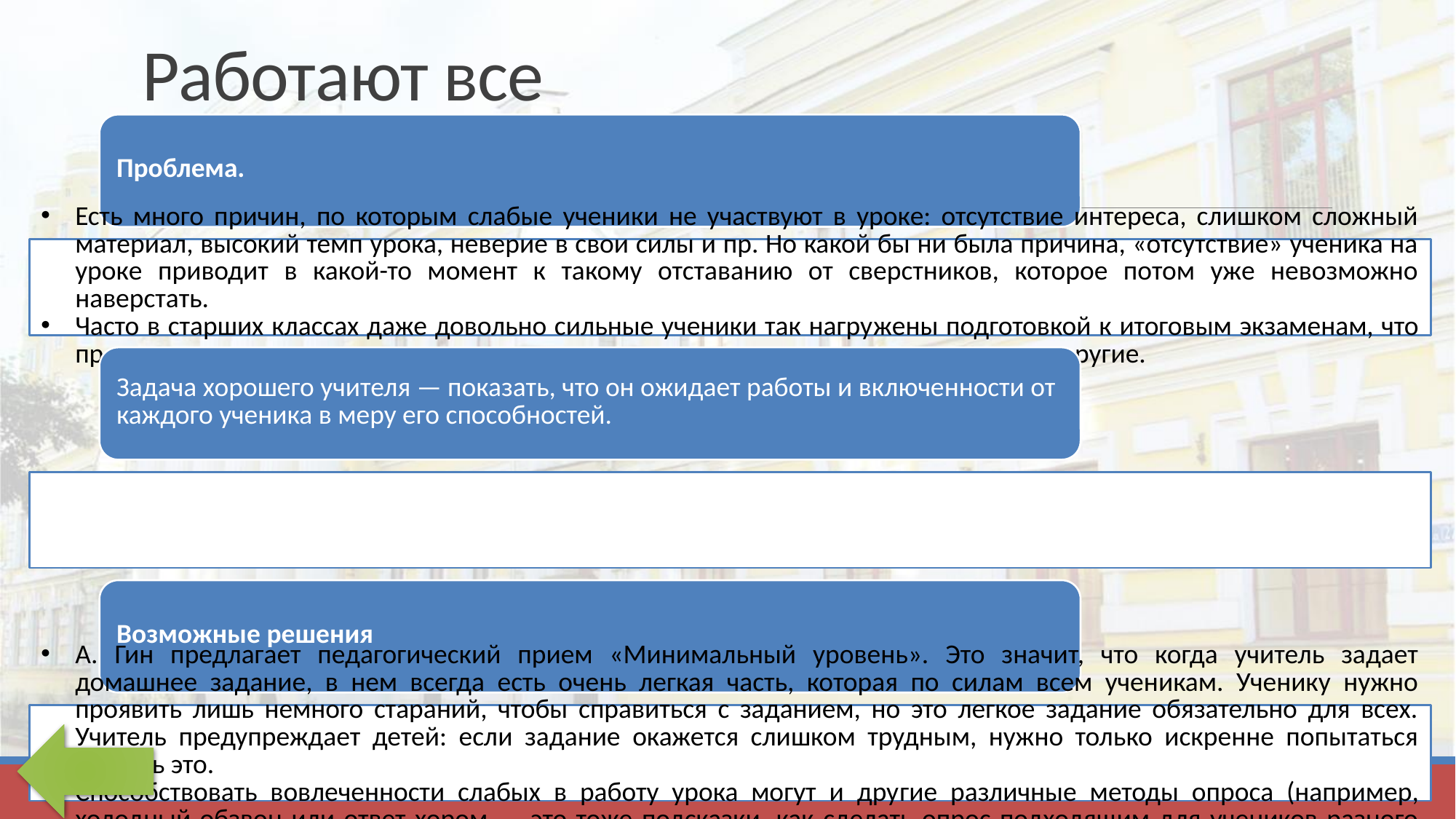

# Работают все
Проблема.
Часто в старших классах даже довольно сильные ученики так нагру­жены подготовкой к итоговым экзаменам, что предпочитают концент­рироваться лишь на нескольких предметах и игнорируют все другие.
Задача хорошего учителя — показать, что он ожидает работы и включенности от каждого ученика в меру его способностей.
Возможные решения
А. Гин предлагает педагогический прием «Минимальный уровень». Это значит, что когда учитель задает домашнее задание, в нем всегда есть очень легкая часть, которая по силам всем ученикам. Ученику нужно проявить лишь немного стараний, чтобы справиться с заданием, но это легкое задание обязательно для всех. Учитель предупреждает детей: если задание окажется слишком трудным, нужно только искренне попытаться сделать это.
Есть много причин, по которым слабые ученики не участвуют в уроке: отсутствие интереса, слишком сложный матери­ал, высокий темп урока, неверие в свои силы и пр. Но какой бы ни была причина, «отсутствие» ученика на уроке приводит в какой-то момент к такому отставанию от сверстников, которое потом уже невозможно наверстать.